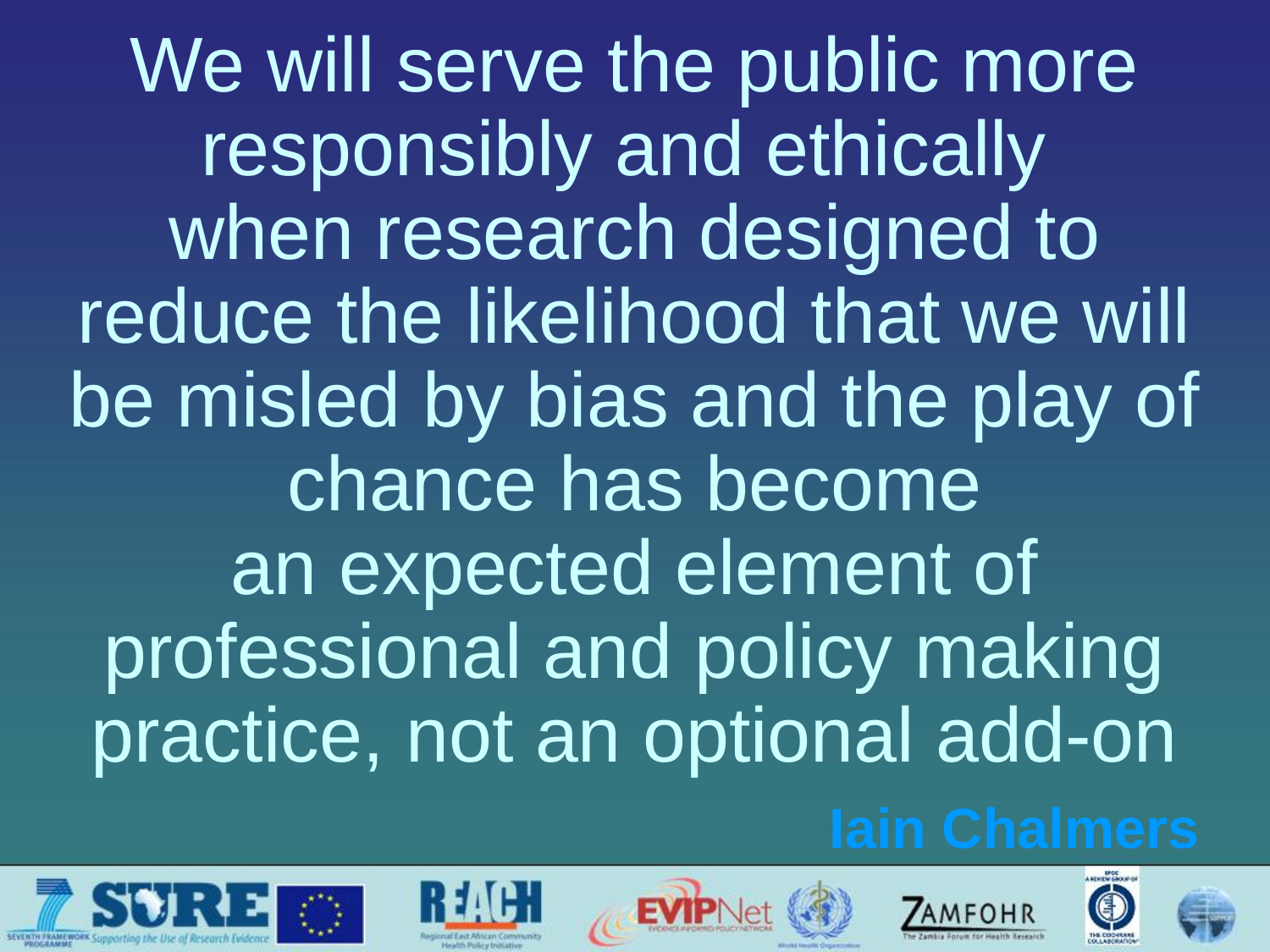

# We will serve the public more responsibly and ethically when research designed to reduce the likelihood that we will be misled by bias and the play of chance has become an expected element of professional and policy making practice, not an optional add-on
Iain Chalmers